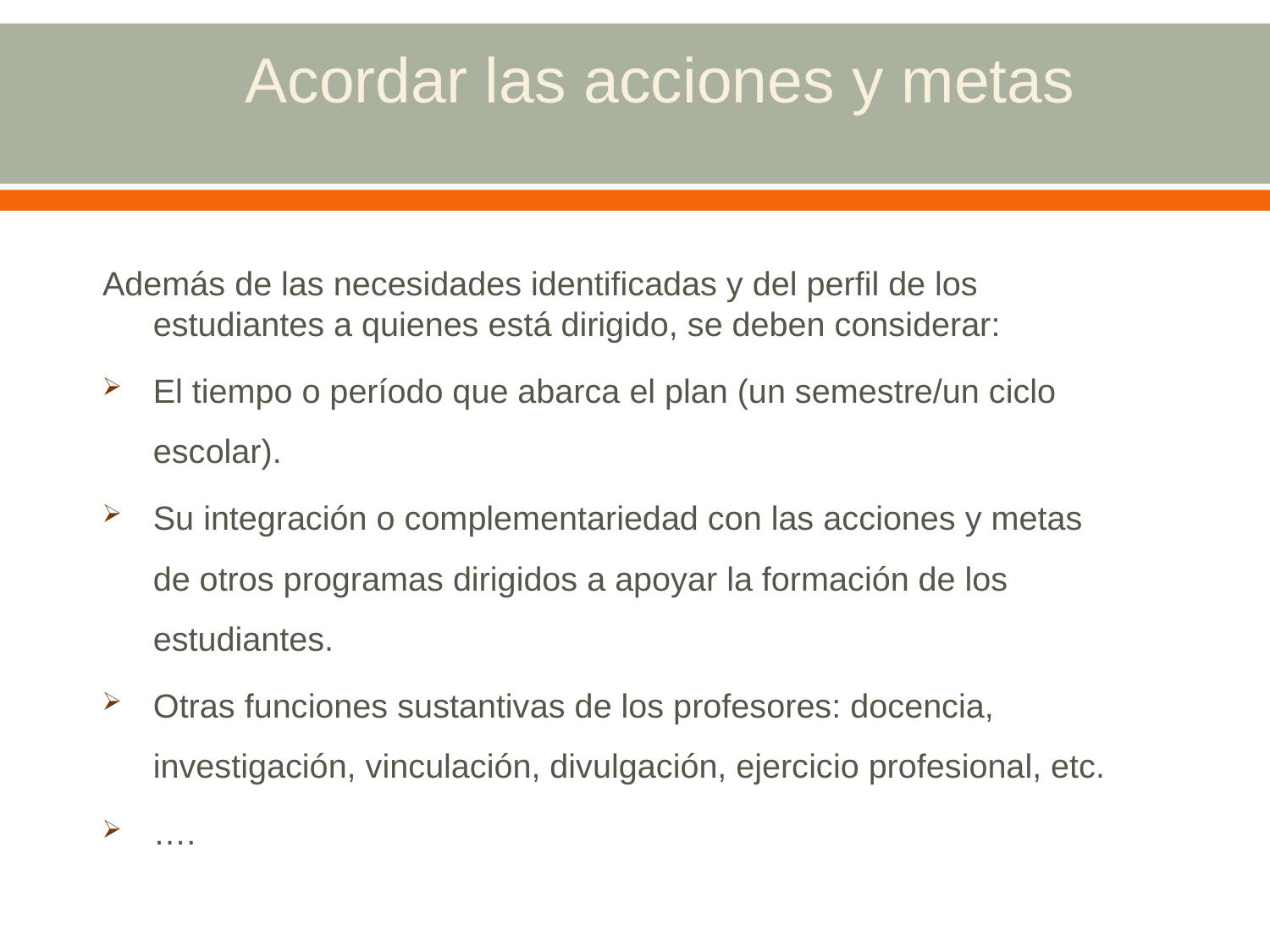

# Acordar las acciones y metas
Además de las necesidades identificadas y del perfil de los estudiantes a quienes está dirigido, se deben considerar:
El tiempo o período que abarca el plan (un semestre/un ciclo escolar).
Su integración o complementariedad con las acciones y metas de otros programas dirigidos a apoyar la formación de los estudiantes.
Otras funciones sustantivas de los profesores: docencia, investigación, vinculación, divulgación, ejercicio profesional, etc.
….